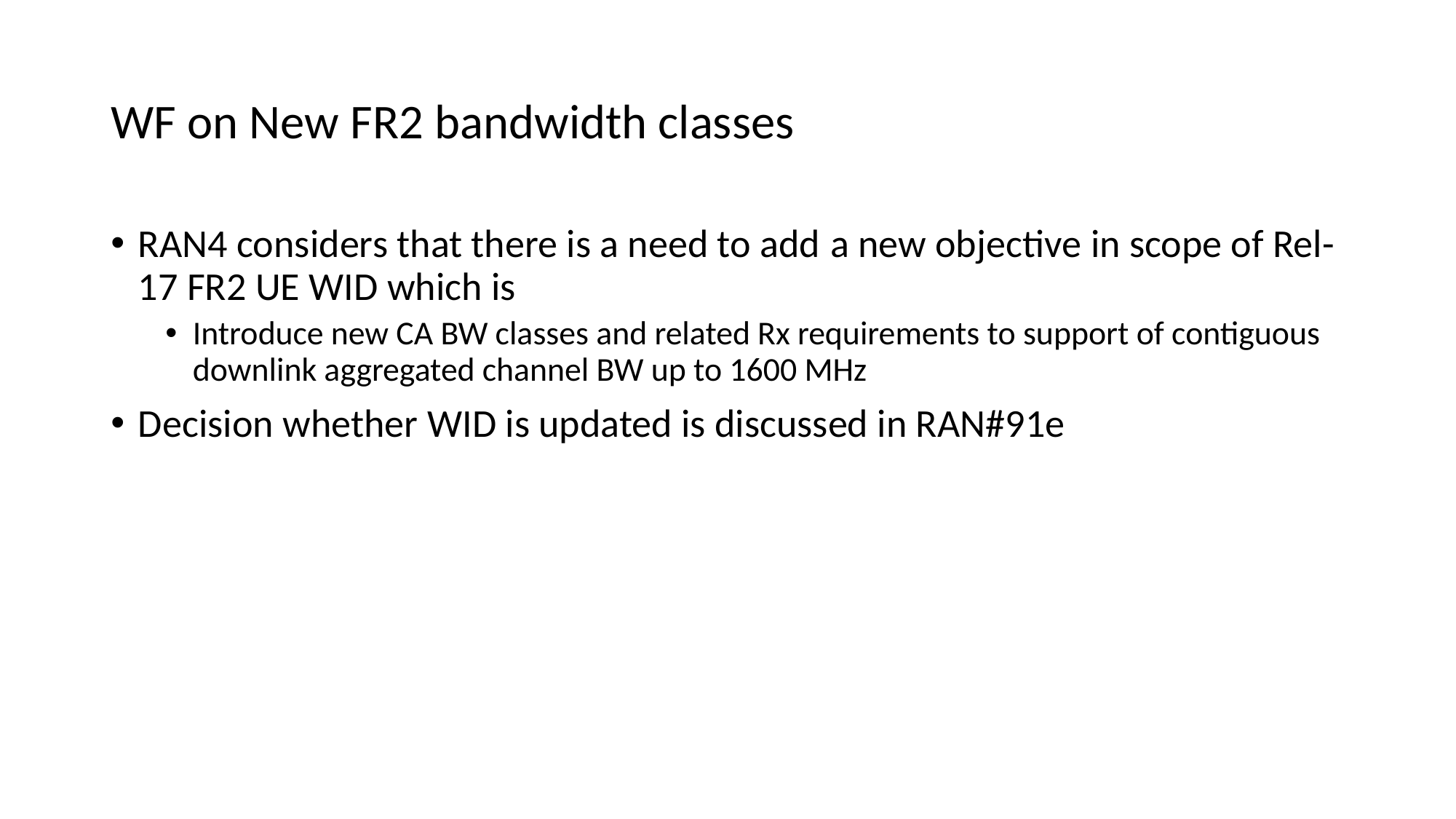

# WF on New FR2 bandwidth classes
RAN4 considers that there is a need to add a new objective in scope of Rel-17 FR2 UE WID which is
Introduce new CA BW classes and related Rx requirements to support of contiguous downlink aggregated channel BW up to 1600 MHz
Decision whether WID is updated is discussed in RAN#91e